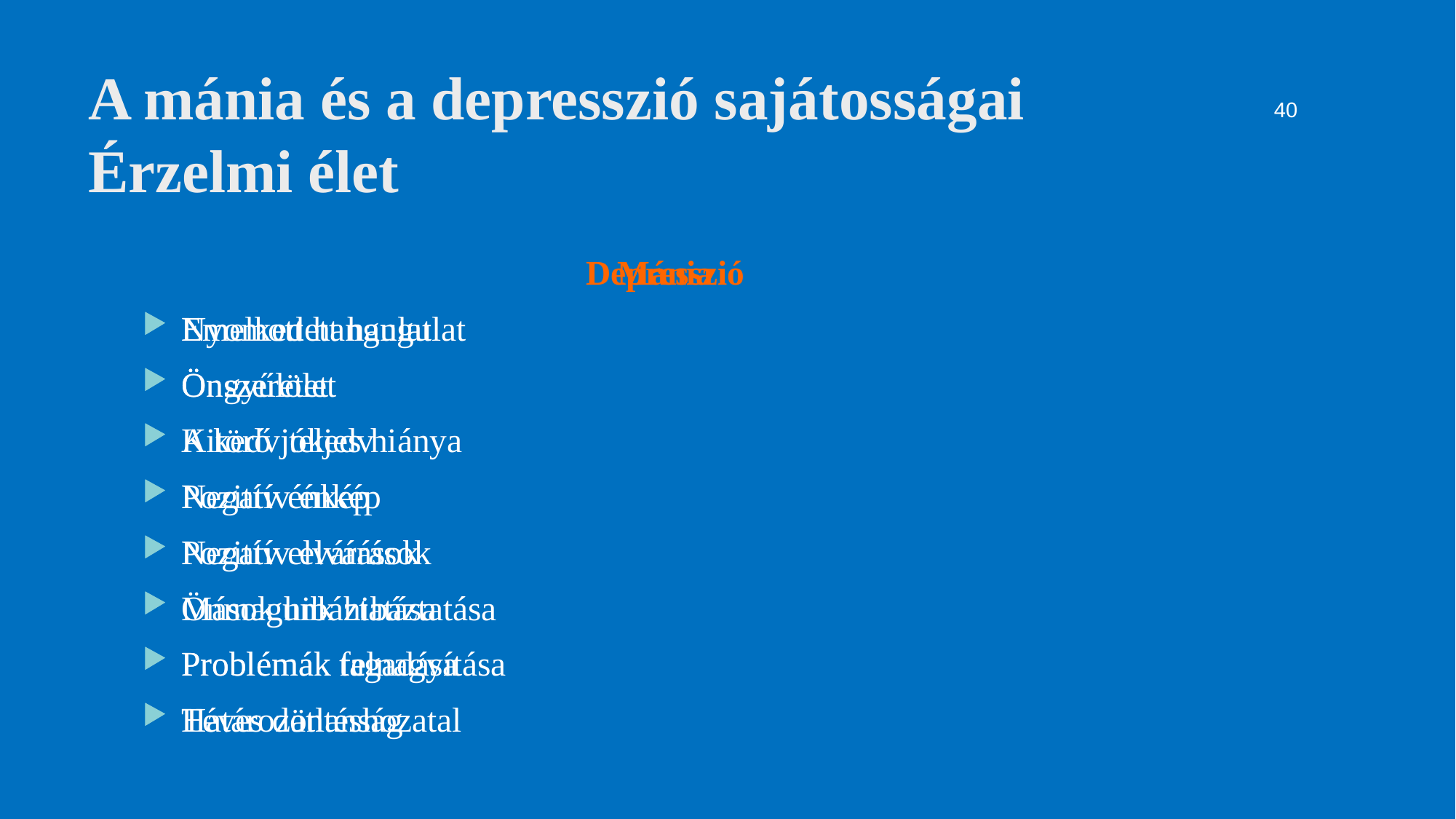

40
# A mánia és a depresszió sajátosságai Érzelmi élet
Depresszió
Nyomott hangulat
Öngyűlölet
A kedv teljes hiánya
Negatív énkép
Negatív elvárások
Önmagunk hibáztatása
Problémák felnagyítása
Határozatlanság
Mánia
Emelkedett hangulat
Önszeretet
Kitörő jókedv
Pozitív énkép
Pozitív elvárások
Mások hibáztatása
Problémák tagadása
Téves döntéshozatal